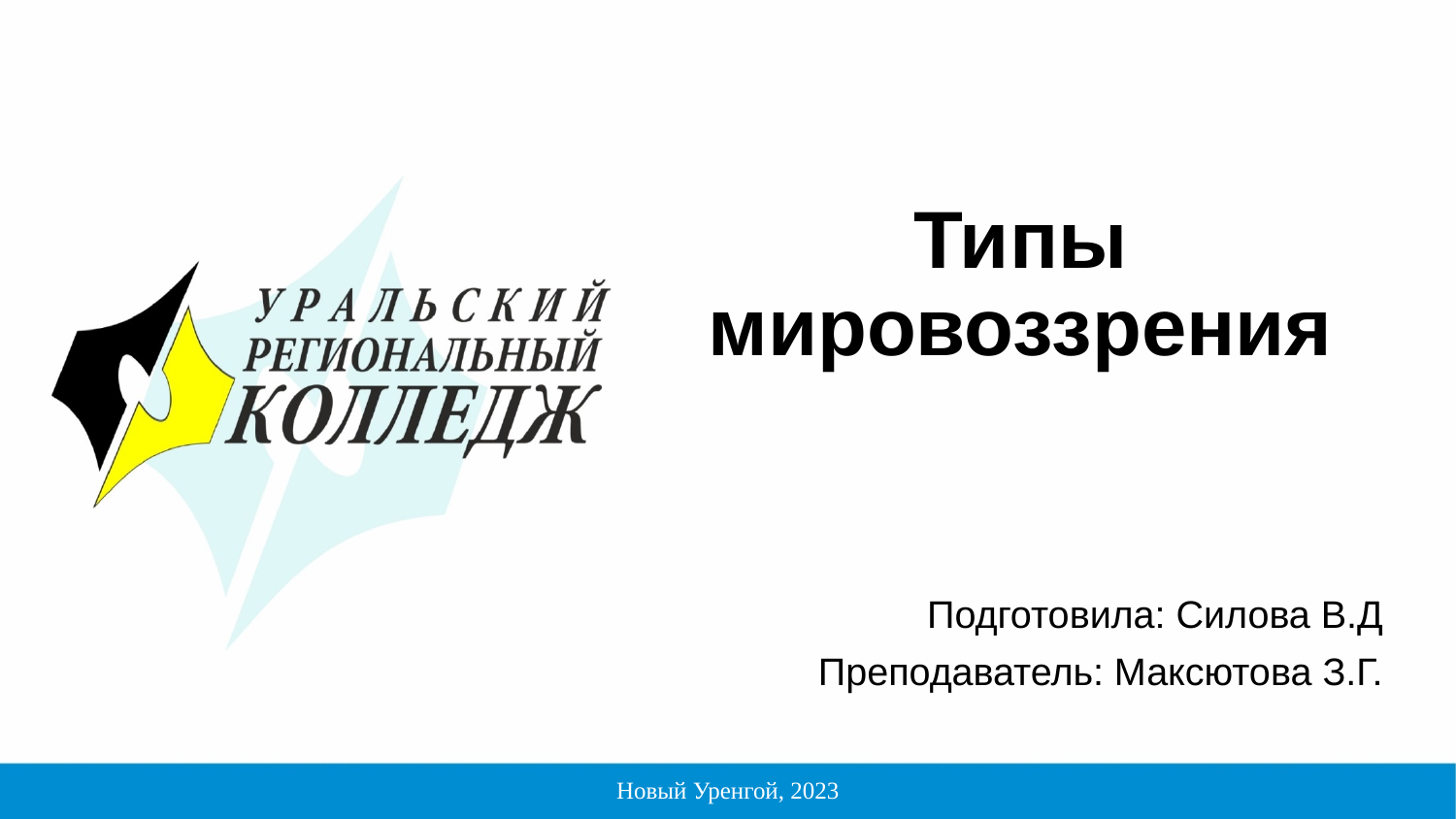

# Типы мировоззрения
Подготовила: Силова В.Д
Преподаватель: Максютова З.Г.
Новый Уренгой, 2023